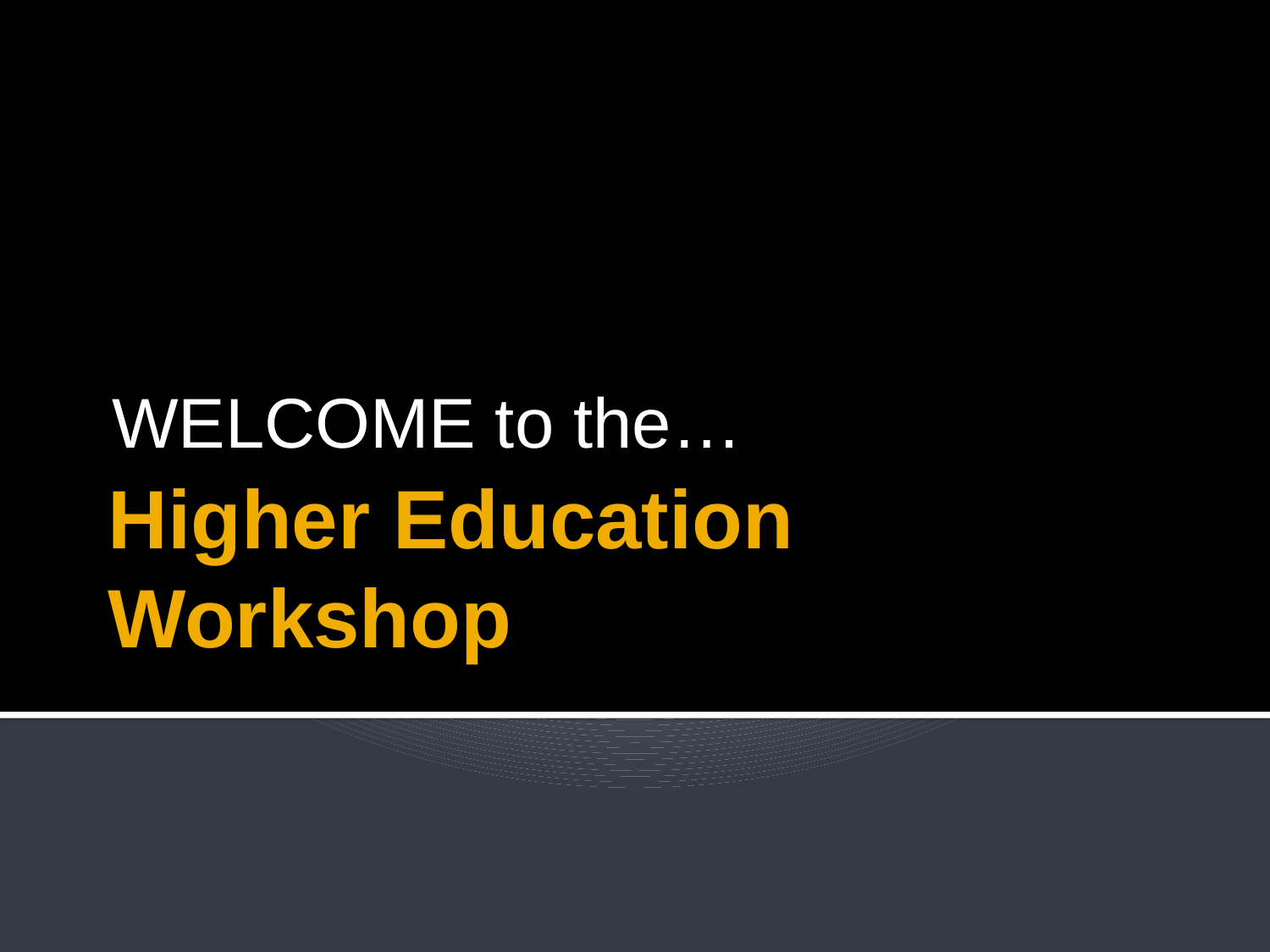

WELCOME to the…
# Higher Education Workshop